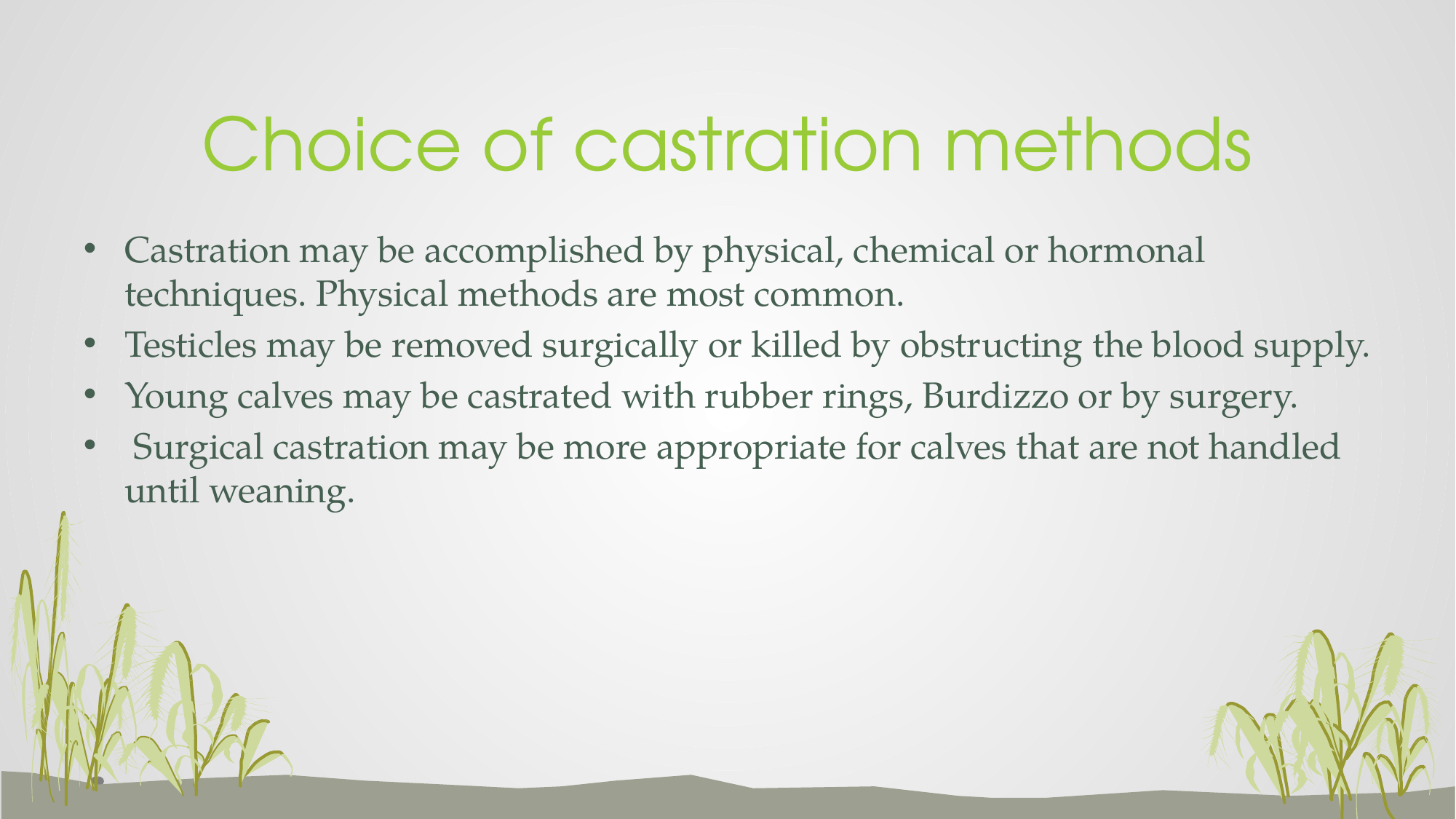

# Choice of castration methods
Castration may be accomplished by physical, chemical or hormonal techniques. Physical methods are most common.
Testicles may be removed surgically or killed by obstructing the blood supply.
Young calves may be castrated with rubber rings, Burdizzo or by surgery.
 Surgical castration may be more appropriate for calves that are not handled until weaning.